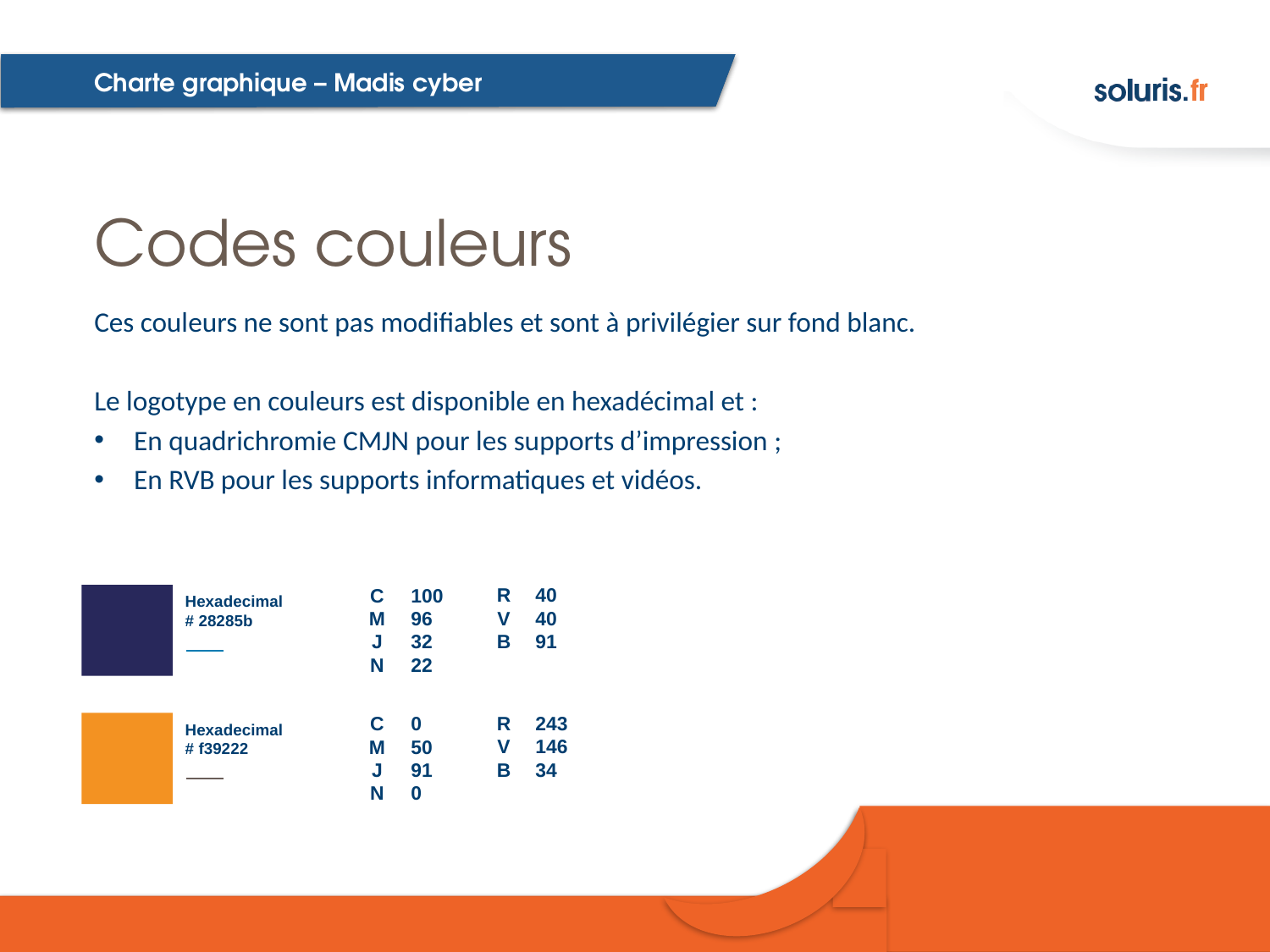

# Codes couleurs
Ces couleurs ne sont pas modifiables et sont à privilégier sur fond blanc.

Le logotype en couleurs est disponible en hexadécimal et :
En quadrichromie CMJN pour les supports d’impression ;
En RVB pour les supports informatiques et vidéos.

R
V
B
40
40
91
C
M
J
N
100
96
32
22

Hexadecimal
# 28285b
R
V
B
243
146
34
C
M
J
N
0
50
91
0

Hexadecimal
# f39222